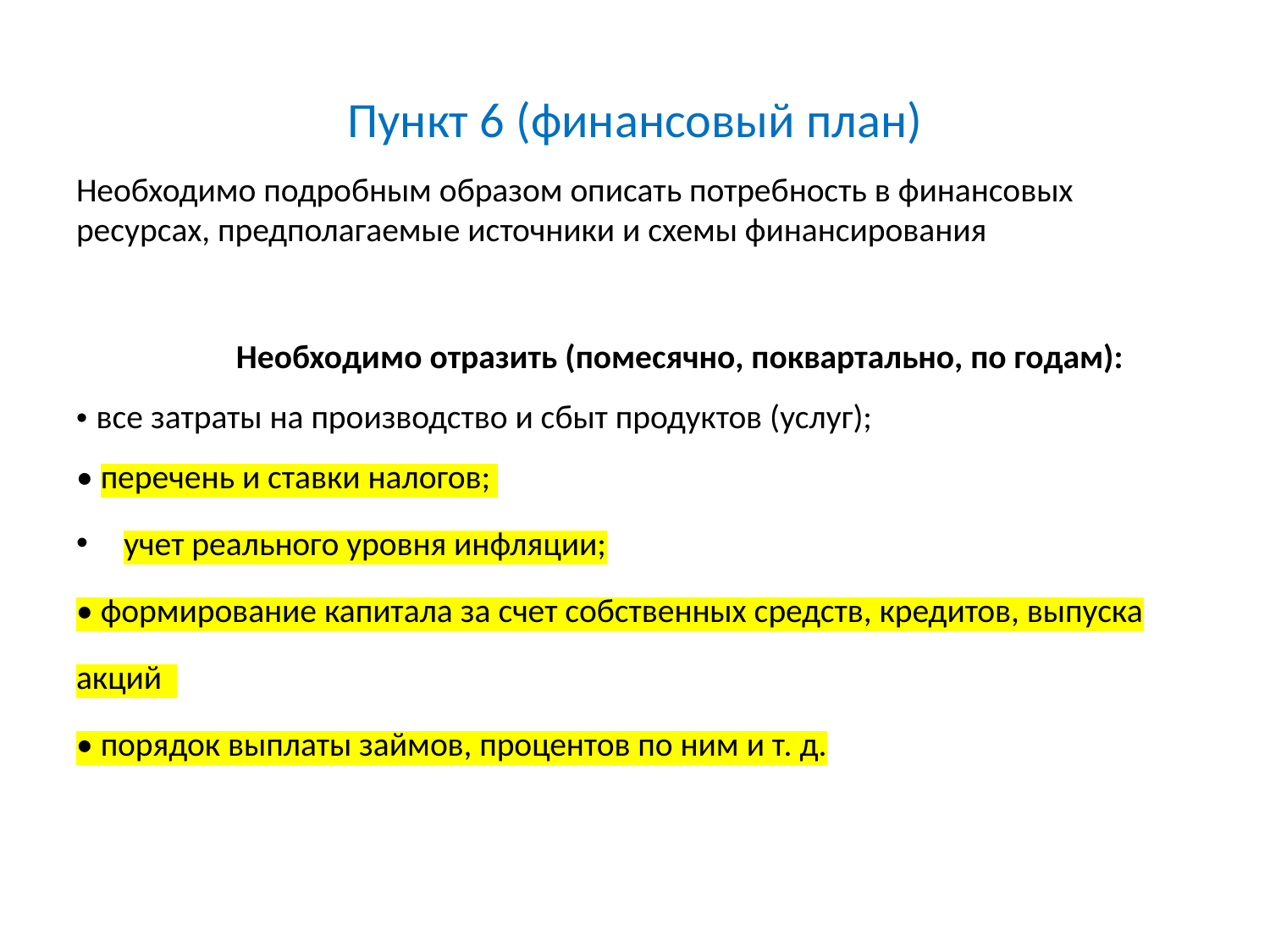

# Пункт 6 (финансовый план)
Необходимо подробным образом описать потребность в финансовых ресурсах, предполагаемые источники и схемы финансирования
                     Необходимо отразить (помесячно, поквартально, по годам):
• все затраты на производство и сбыт продуктов (услуг);
• перечень и ставки налогов;
учет реального уровня инфляции;
• формирование капитала за счет собственных средств, кредитов, выпуска
акций
• порядок выплаты займов, процентов по ним и т. д.